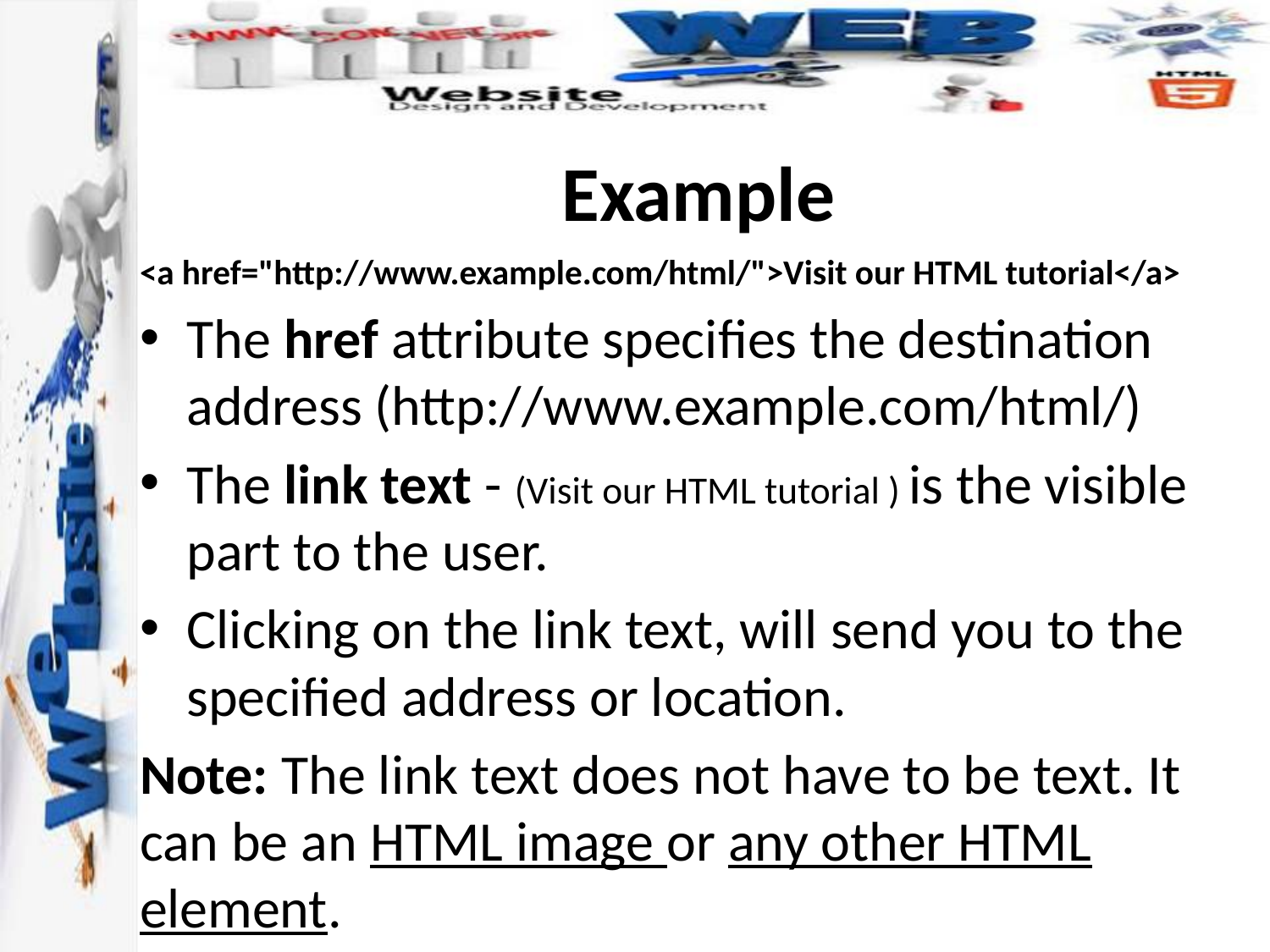

# Example
<a href="http://www.example.com/html/">Visit our HTML tutorial</a>
The href attribute specifies the destination address (http://www.example.com/html/)
The link text - (Visit our HTML tutorial ) is the visible part to the user.
Clicking on the link text, will send you to the specified address or location.
Note: The link text does not have to be text. It can be an HTML image or any other HTML element.